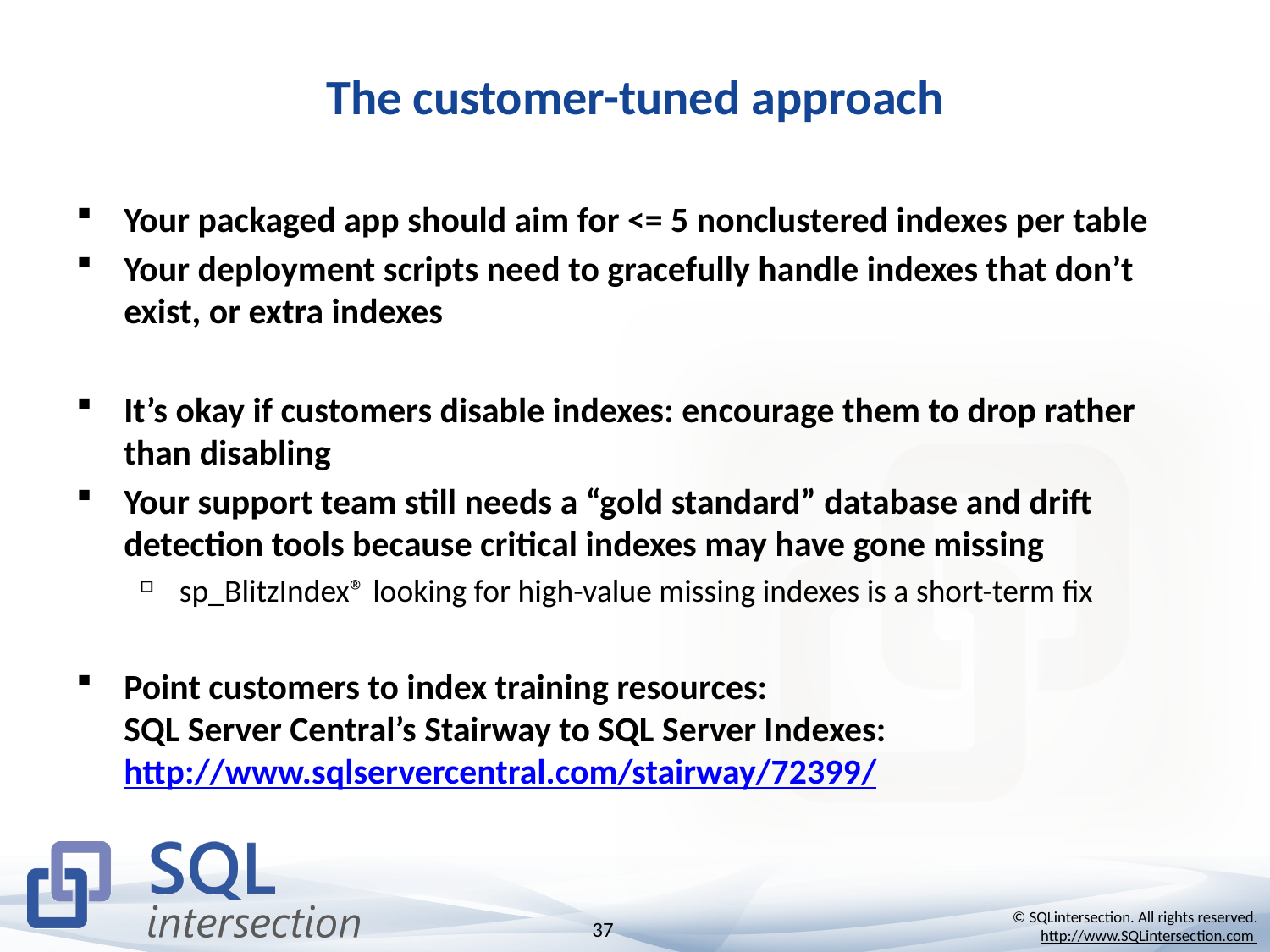

# The customer-tuned approach
Your packaged app should aim for <= 5 nonclustered indexes per table
Your deployment scripts need to gracefully handle indexes that don’t exist, or extra indexes

It’s okay if customers disable indexes: encourage them to drop rather than disabling
Your support team still needs a “gold standard” database and drift detection tools because critical indexes may have gone missing
sp_BlitzIndex® looking for high-value missing indexes is a short-term fix

Point customers to index training resources:
SQL Server Central’s Stairway to SQL Server Indexes:
http://www.sqlservercentral.com/stairway/72399/